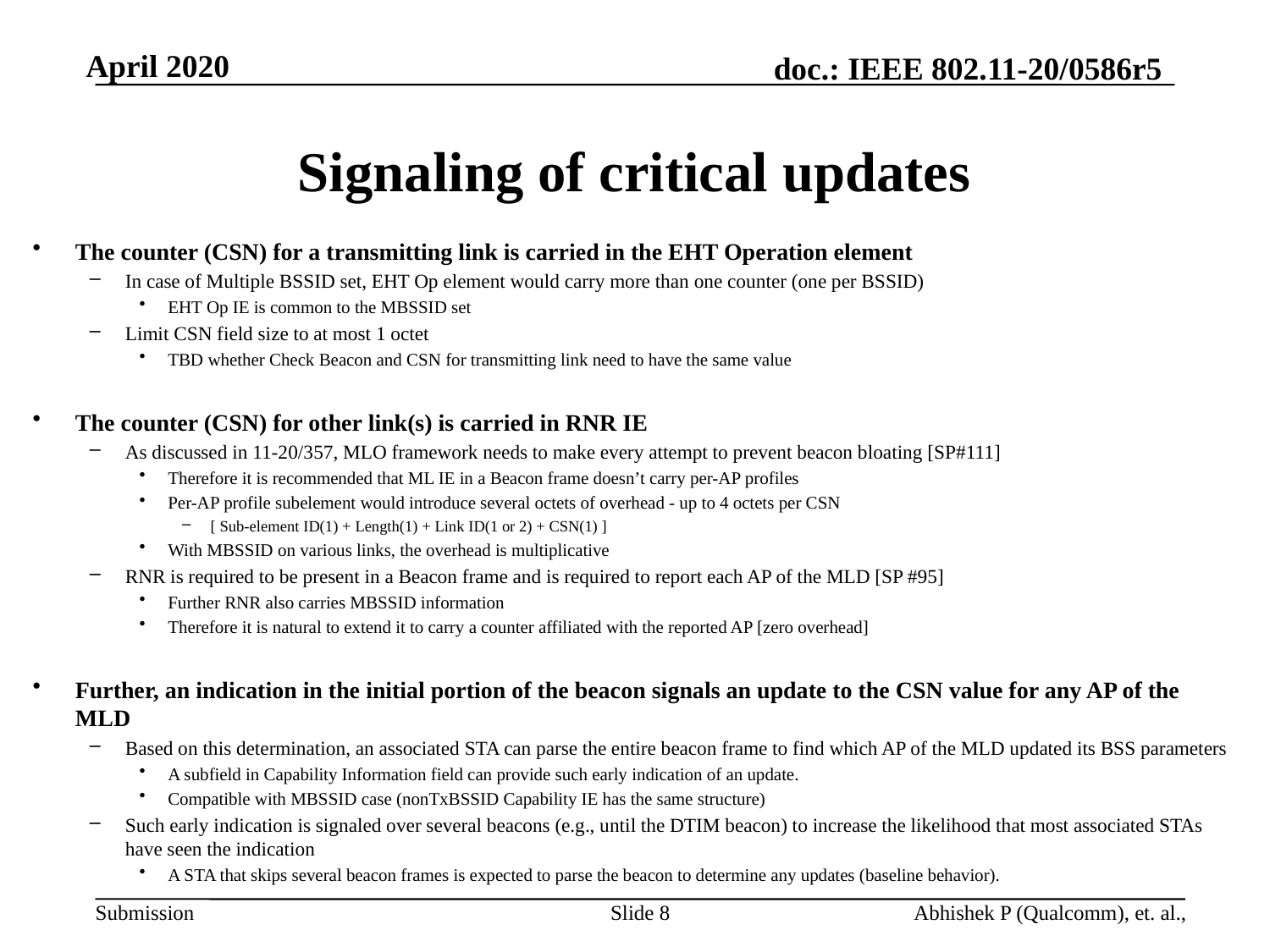

# Signaling of critical updates
The counter (CSN) for a transmitting link is carried in the EHT Operation element
In case of Multiple BSSID set, EHT Op element would carry more than one counter (one per BSSID)
EHT Op IE is common to the MBSSID set
Limit CSN field size to at most 1 octet
TBD whether Check Beacon and CSN for transmitting link need to have the same value

The counter (CSN) for other link(s) is carried in RNR IE
As discussed in 11-20/357, MLO framework needs to make every attempt to prevent beacon bloating [SP#111]
Therefore it is recommended that ML IE in a Beacon frame doesn’t carry per-AP profiles
Per-AP profile subelement would introduce several octets of overhead - up to 4 octets per CSN
[ Sub-element ID(1) + Length(1) + Link ID(1 or 2) + CSN(1) ]
With MBSSID on various links, the overhead is multiplicative
RNR is required to be present in a Beacon frame and is required to report each AP of the MLD [SP #95]
Further RNR also carries MBSSID information
Therefore it is natural to extend it to carry a counter affiliated with the reported AP [zero overhead]

Further, an indication in the initial portion of the beacon signals an update to the CSN value for any AP of the MLD
Based on this determination, an associated STA can parse the entire beacon frame to find which AP of the MLD updated its BSS parameters
A subfield in Capability Information field can provide such early indication of an update.
Compatible with MBSSID case (nonTxBSSID Capability IE has the same structure)
Such early indication is signaled over several beacons (e.g., until the DTIM beacon) to increase the likelihood that most associated STAs have seen the indication
A STA that skips several beacon frames is expected to parse the beacon to determine any updates (baseline behavior).
Slide 8
Abhishek P (Qualcomm), et. al.,